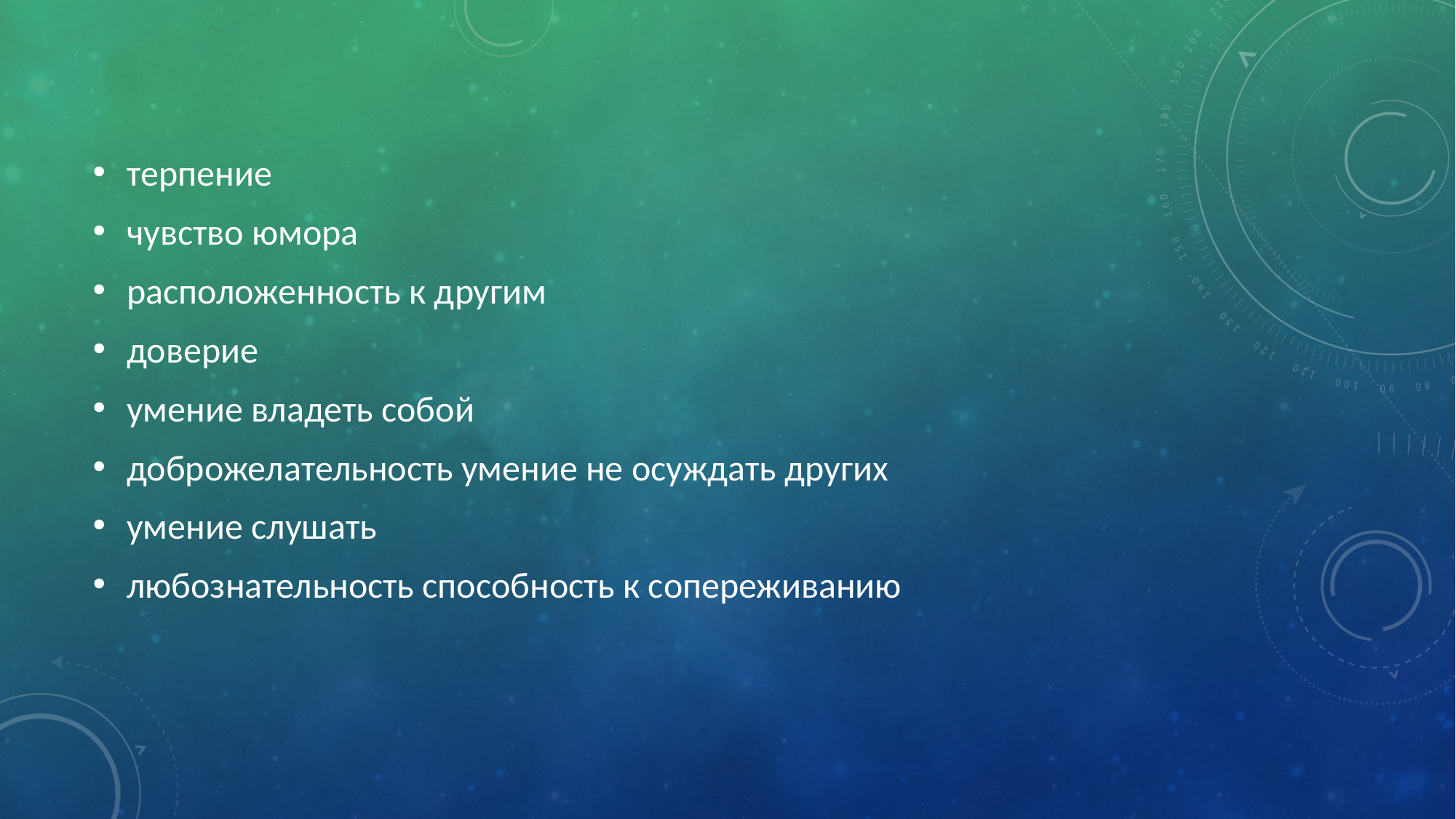

терпение
чувство юмора
расположенность к другим
доверие
умение владеть собой
доброжелательность умение не осуждать других
умение слушать
любознательность способность к сопереживанию